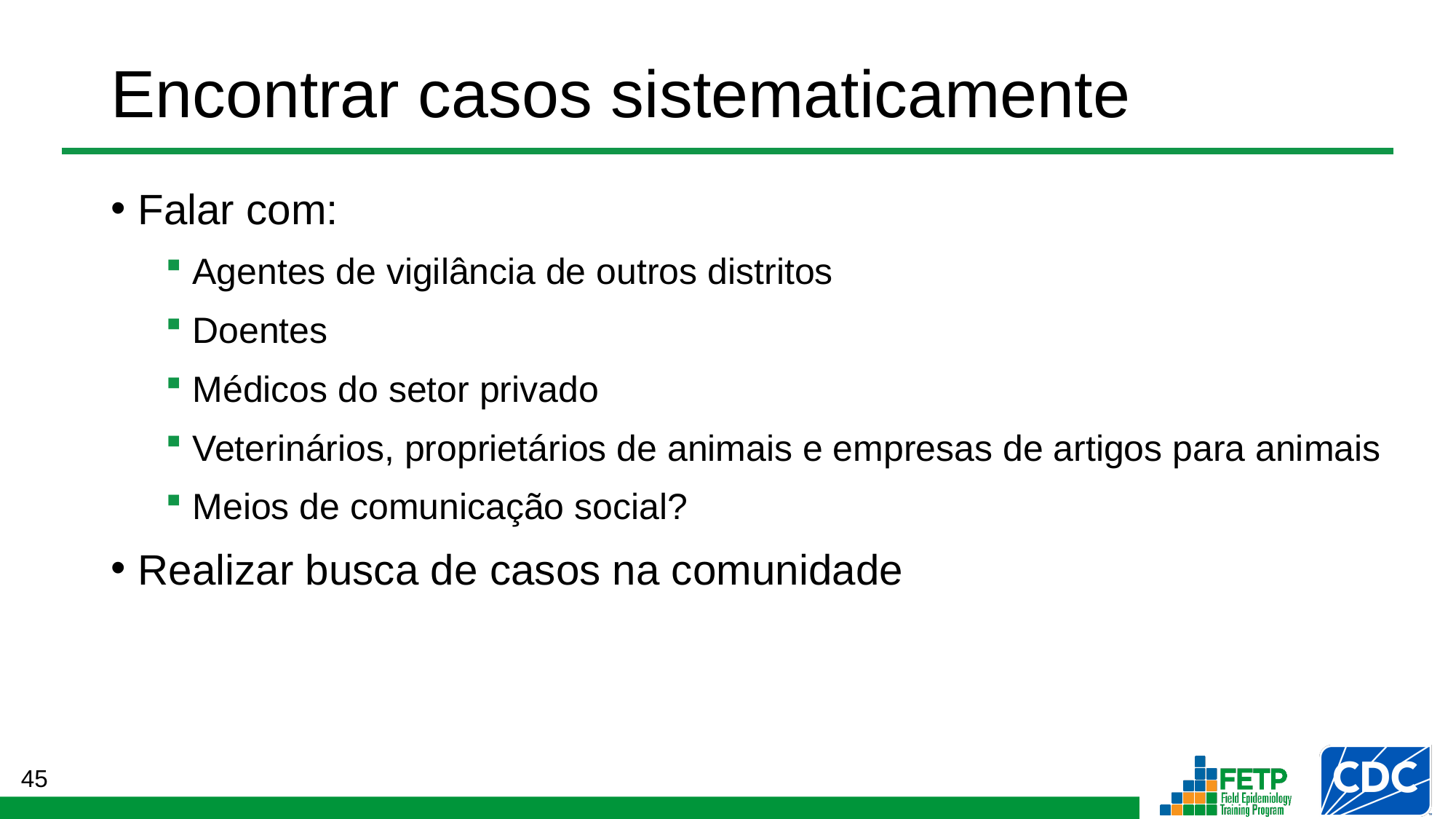

# Encontrar casos sistematicamente
Falar com:
Agentes de vigilância de outros distritos
Doentes
Médicos do setor privado
Veterinários, proprietários de animais e empresas de artigos para animais
Meios de comunicação social?
Realizar busca de casos na comunidade